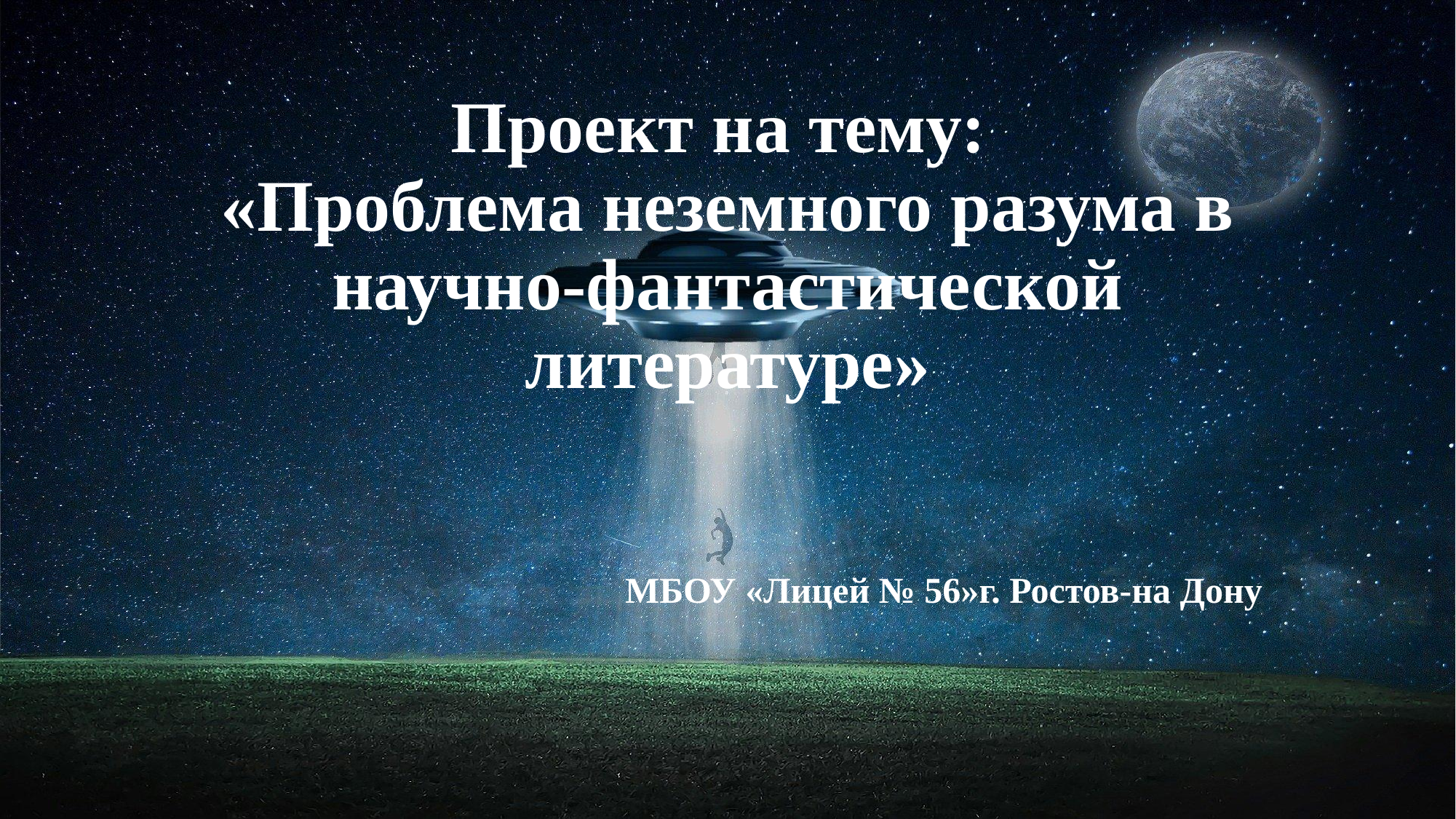

# Проект на тему: «Проблема неземного разума в научно-фантастической литературе»
МБОУ «Лицей № 56»г. Ростов-на Дону